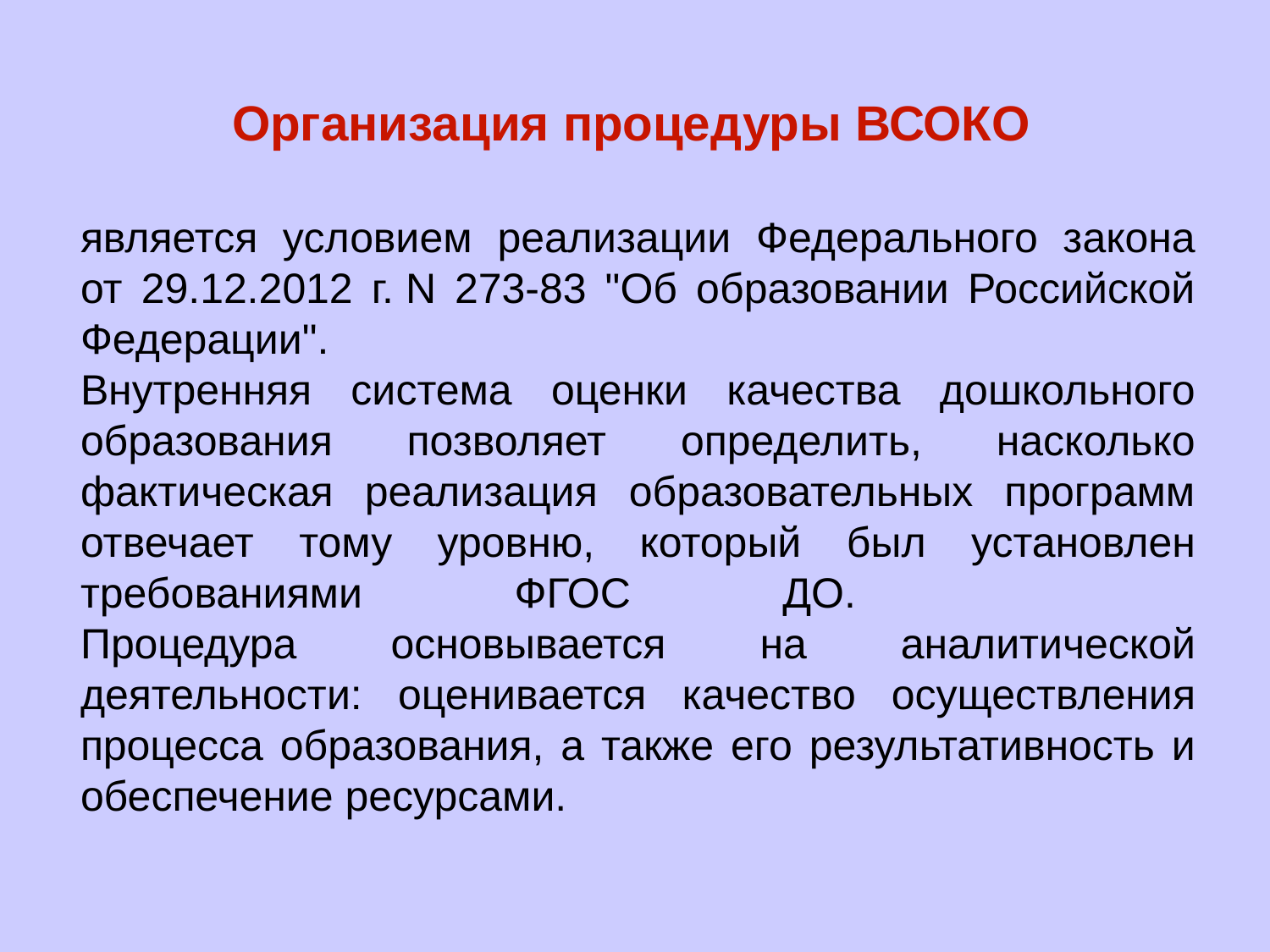

Организация процедуры ВСОКО

является условием реализации Федерального закона от 29.12.2012 г. N 273-83 "Об образовании Российской Федерации".  
Внутренняя система оценки качества дошкольного образования позволяет определить, насколько фактическая реализация образовательных программ отвечает тому уровню, который был установлен требованиями ФГОС ДО.     
Процедура основывается на аналитической деятельности: оценивается качество осуществления процесса образования, а также его результативность и обеспечение ресурсами.